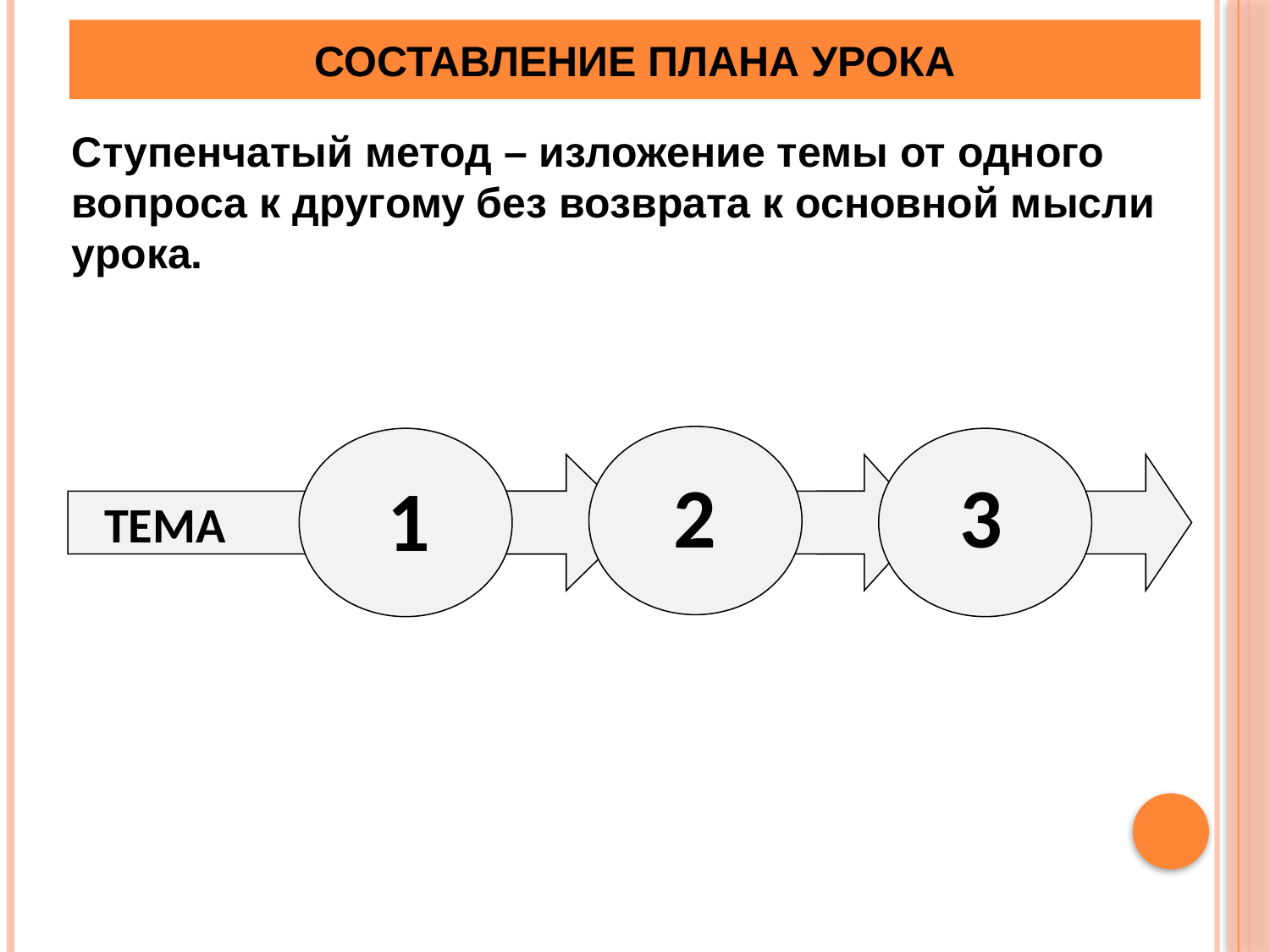

СОСТАВЛЕНИЕ ПЛАНА УРОКА
Ступенчатый метод – изложение темы от одного вопроса к другому без возврата к основной мысли урока.

2
3
1

ТЕМА